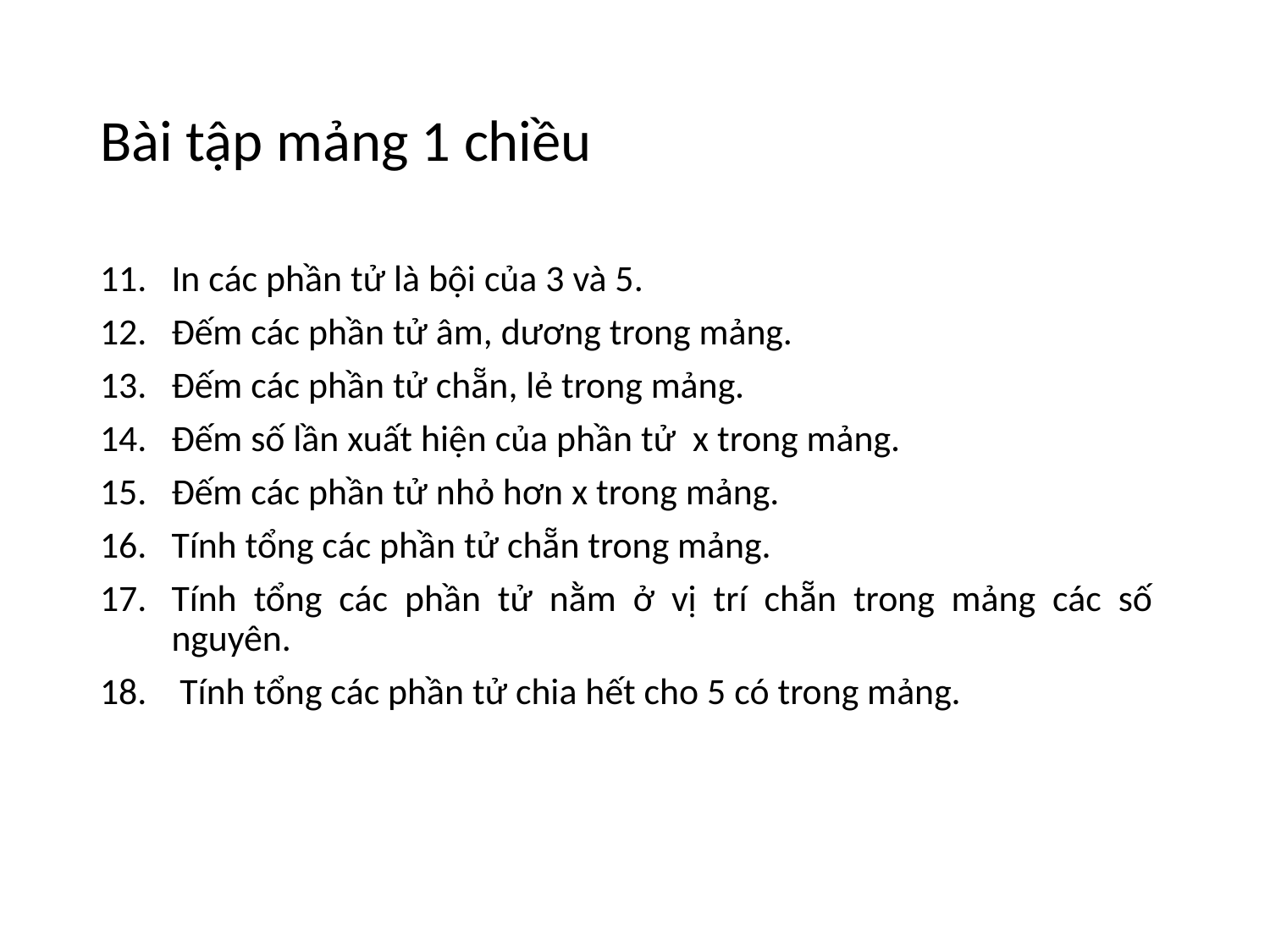

# Bài tập mảng 1 chiều
In các phần tử là bội của 3 và 5.
Đếm các phần tử âm, dương trong mảng.
Đếm các phần tử chẵn, lẻ trong mảng.
Đếm số lần xuất hiện của phần tử  x trong mảng.
Đếm các phần tử nhỏ hơn x trong mảng.
Tính tổng các phần tử chẵn trong mảng.
Tính  tổng  các  phần  tử  nằm  ở  vị  trí  chẵn  trong  mảng  các  số nguyên.
 Tính tổng các phần tử chia hết cho 5 có trong mảng.